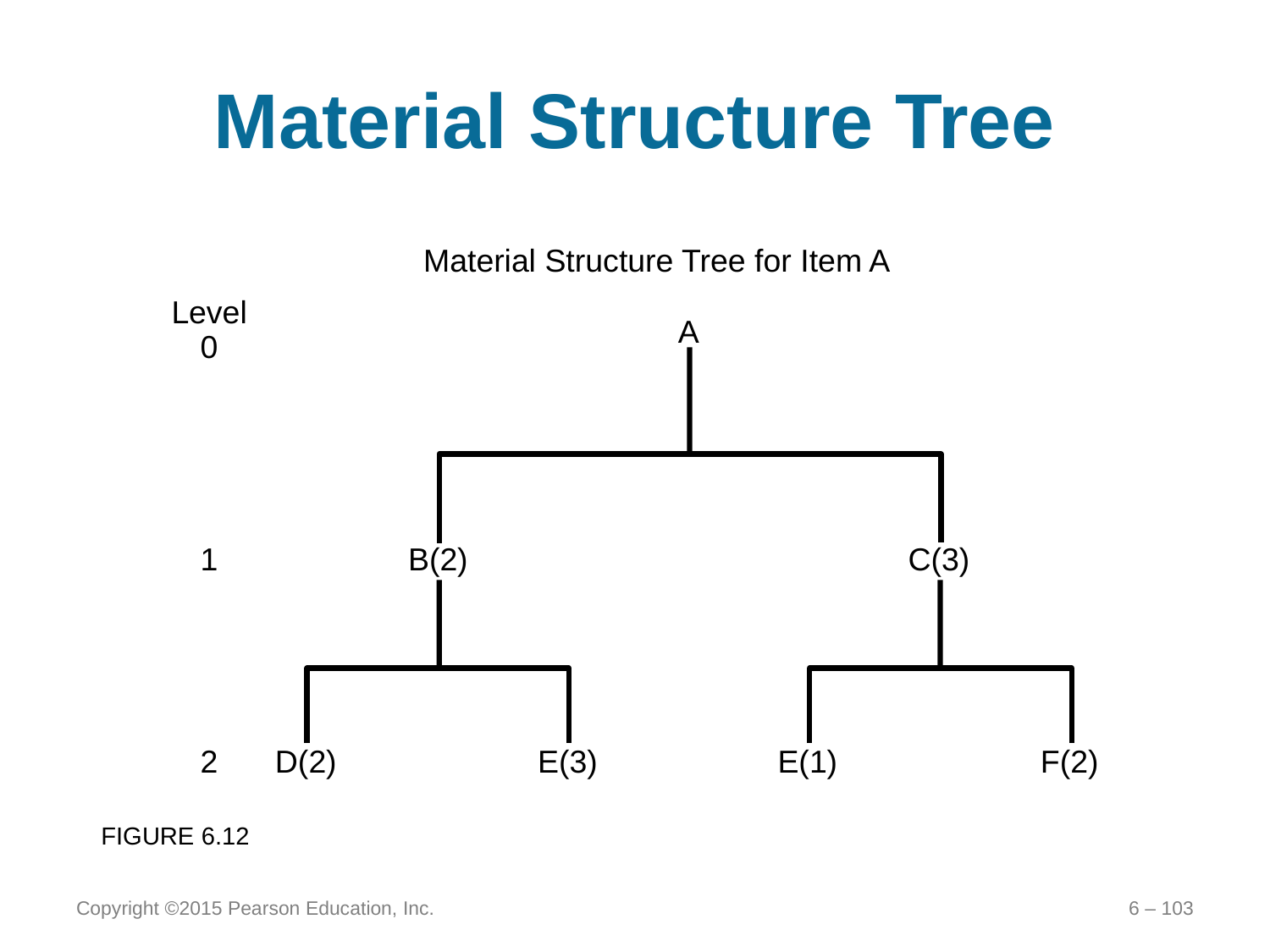

# Material Structure Tree
Material Structure Tree for Item A
Level
0
1
2
A

B(2)
C(3)

D(2)
E(3)

E(1)
F(2)
FIGURE 6.12
Copyright ©2015 Pearson Education, Inc.
6 – 103